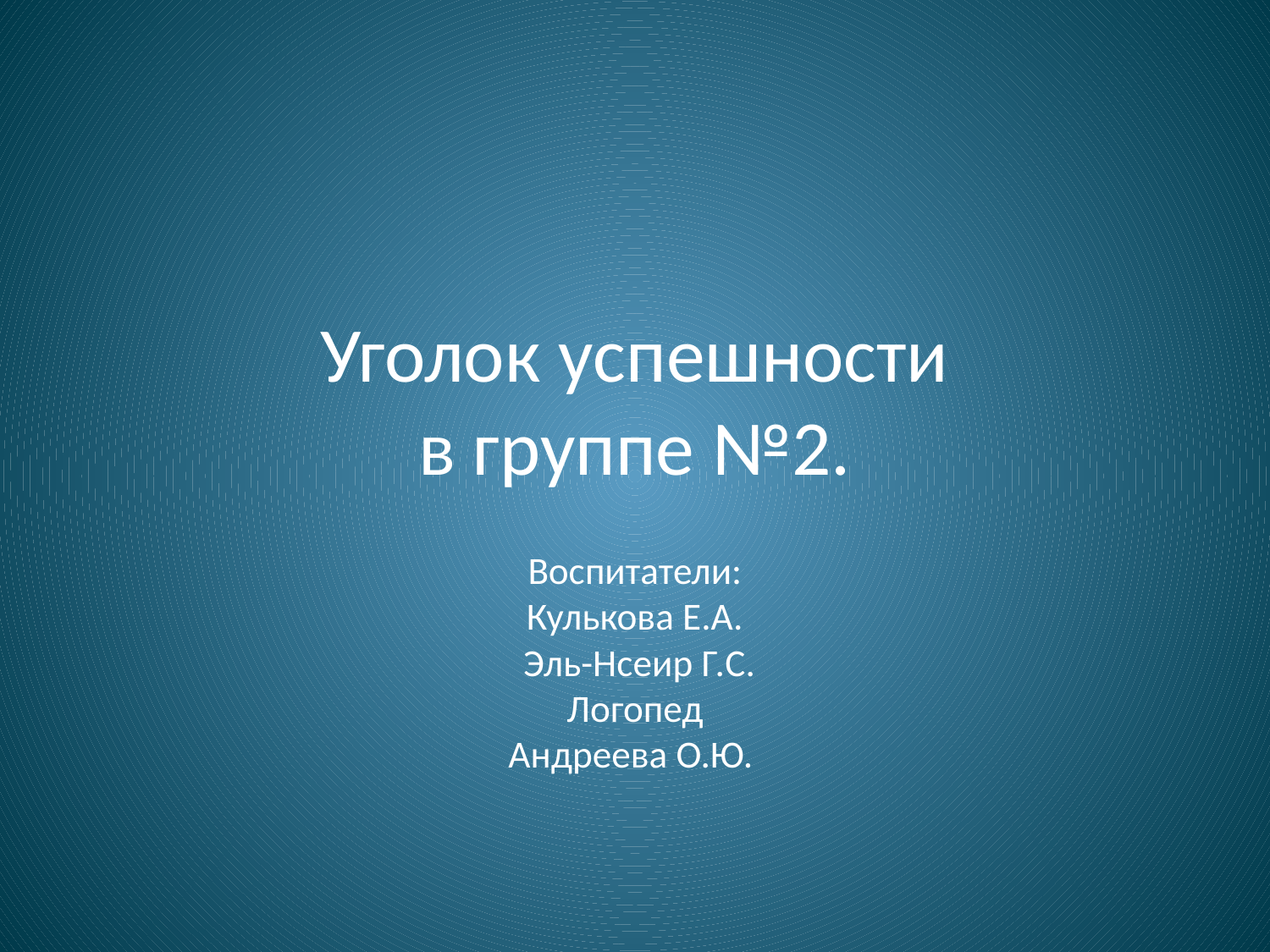

# Уголок успешности в группе №2.
Воспитатели:
Кулькова Е.А.
 Эль-Нсеир Г.С.
 Логопед
Андреева О.Ю.